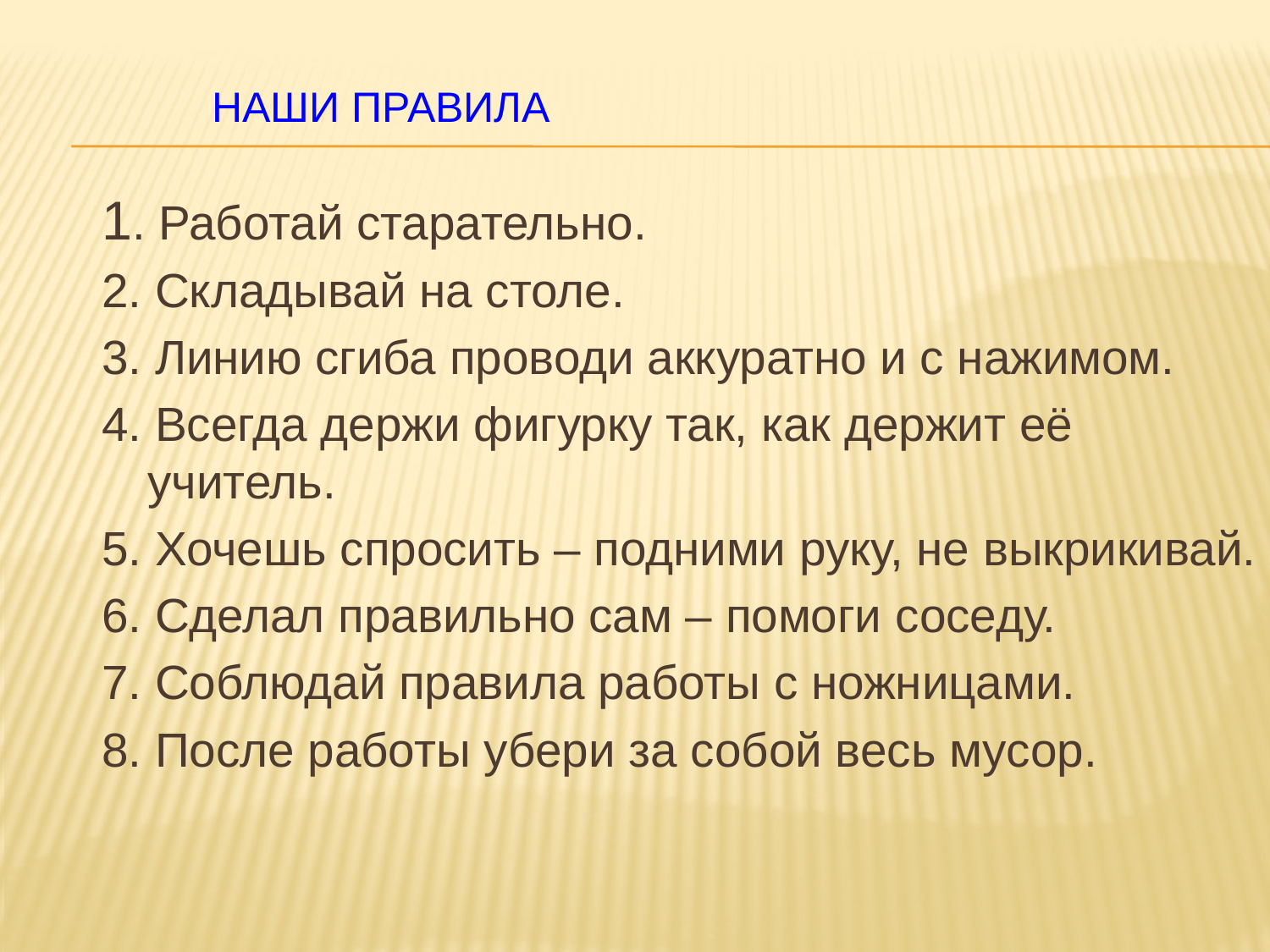

# Наши Правила
1. Работай старательно.
2. Складывай на столе.
3. Линию сгиба проводи аккуратно и с нажимом.
4. Всегда держи фигурку так, как держит её учитель.
5. Хочешь спросить – подними руку, не выкрикивай.
6. Сделал правильно сам – помоги соседу.
7. Соблюдай правила работы с ножницами.
8. После работы убери за собой весь мусор.